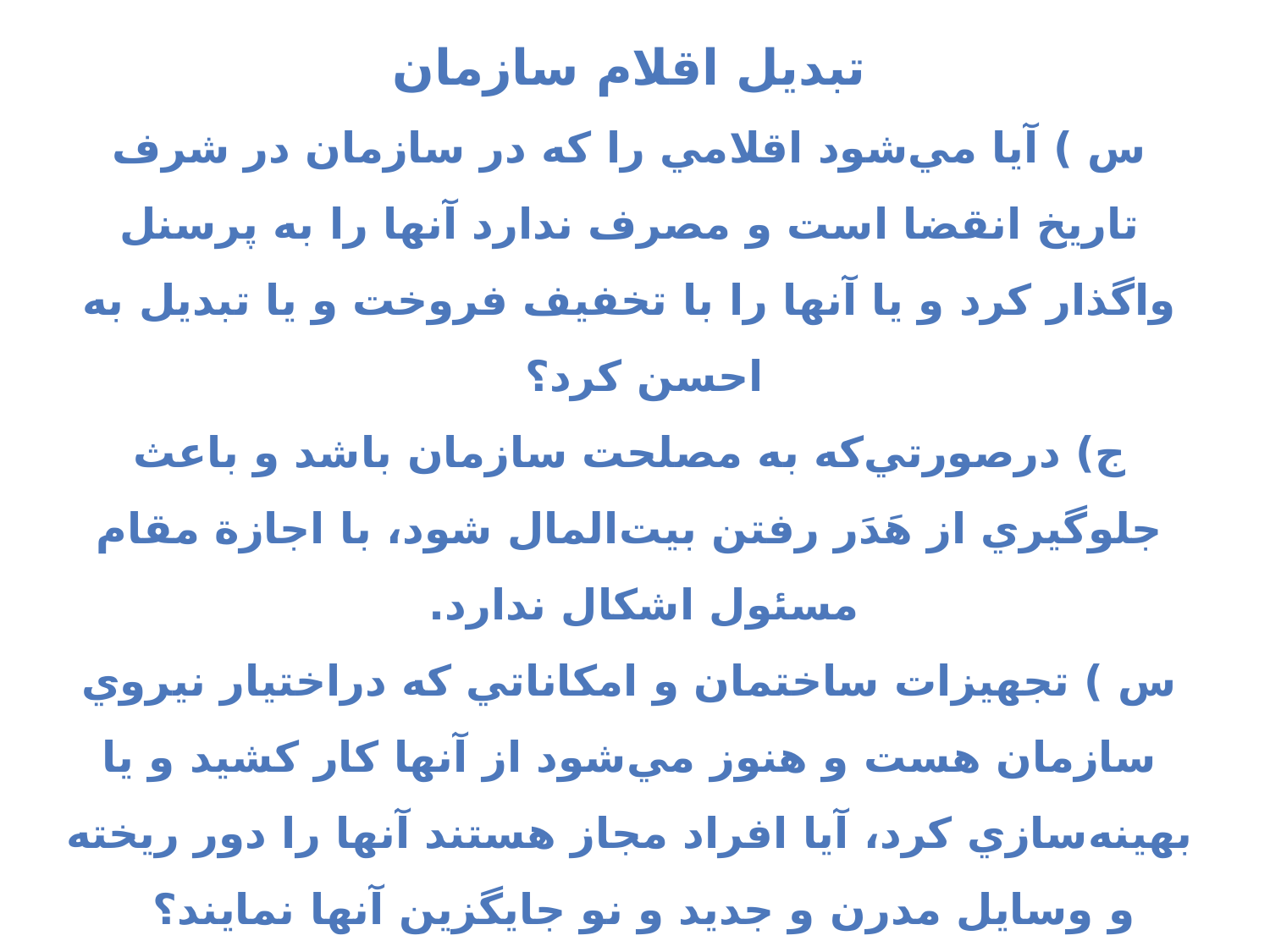

تبدیل اقلام سازمان
س ) آيا مي‌شود اقلامي را كه در سازمان در شرف تاريخ انقضا است و مصرف ندارد آنها را به پرسنل واگذار كرد و يا آنها را با تخفيف فروخت و يا تبديل به احسن كرد؟
ج) درصورتي‌كه به مصلحت سازمان باشد و باعث جلوگيري از هَدَر رفتن بيت‌المال شود، با اجازة مقام مسئول اشكال ندارد.
س ) تجهيزات ساختمان و امكاناتي كه دراختيار نيروي سازمان هست و هنوز مي‌شود از آنها كار كشيد و يا بهينه‌سازي كرد، آيا افراد مجاز هستند آنها را دور ريخته و وسايل مدرن و جديد و نو جايگزين آنها نمايند؟
ج) اگر اقلام مذكور به‌گونه‌اي فرسوده شده كه اصطلاحاً خارج از رده تلقّي مي‌شوند و موجب ركود در كارايي سازمان مي‌گردند و با تدبير و تشخيص فرمانده يا مسئول صاحب اختيار قانوني جايگزين گردد اشكال ندارد.